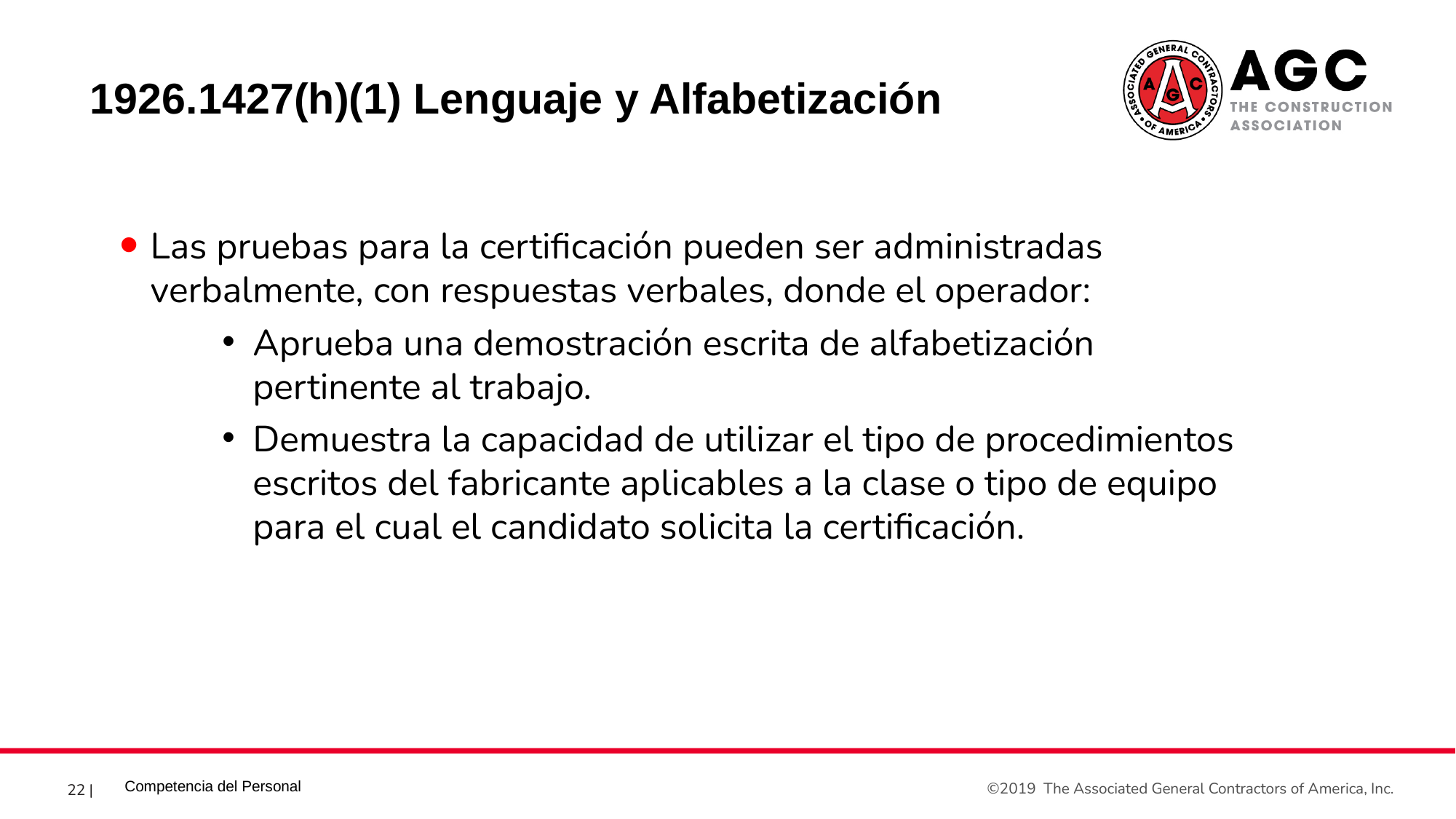

1926.1427(h)(1) Lenguaje y Alfabetización

Las pruebas para la certificación pueden ser administradas verbalmente, con respuestas verbales, donde el operador:
Aprueba una demostración escrita de alfabetización pertinente al trabajo.
Demuestra la capacidad de utilizar el tipo de procedimientos escritos del fabricante aplicables a la clase o tipo de equipo para el cual el candidato solicita la certificación.
Competencia del Personal